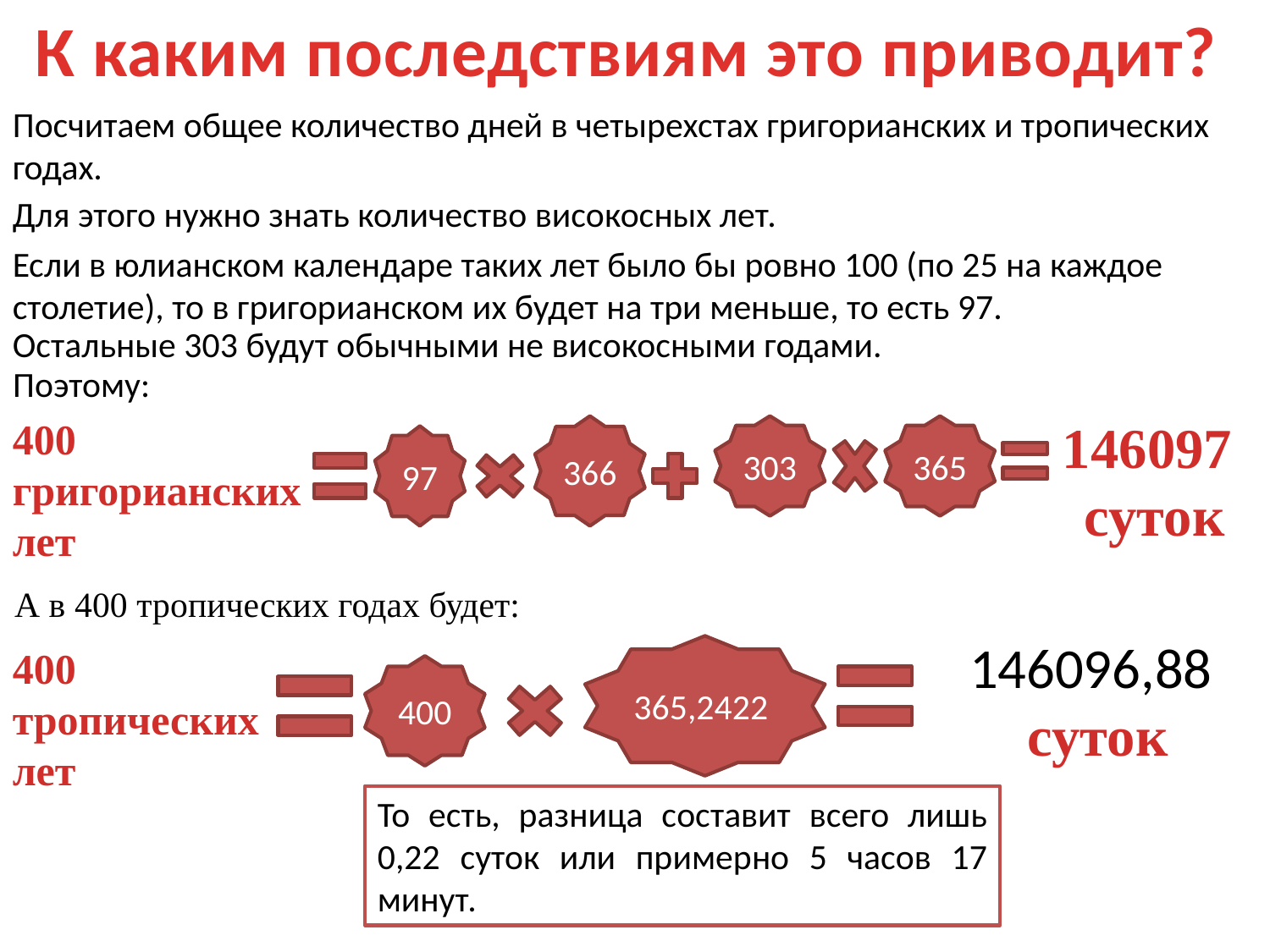

К каким последствиям это приводит?
Посчитаем общее количество дней в четырехстах григорианских и тропических годах.
Для этого нужно знать количество високосных лет.
Если в юлианском календаре таких лет было бы ровно 100 (по 25 на каждое столетие), то в григорианском их будет на три меньше, то есть 97.
Остальные 303 будут обычными не високосными годами.
Поэтому:
400 григорианских лет
146097
суток
366
303
365
97

А в 400 тропических годах будет:
146096,88
суток
400 тропических
лет
365,2422
400

То есть, разница составит всего лишь 0,22 суток или примерно 5 часов 17 минут.